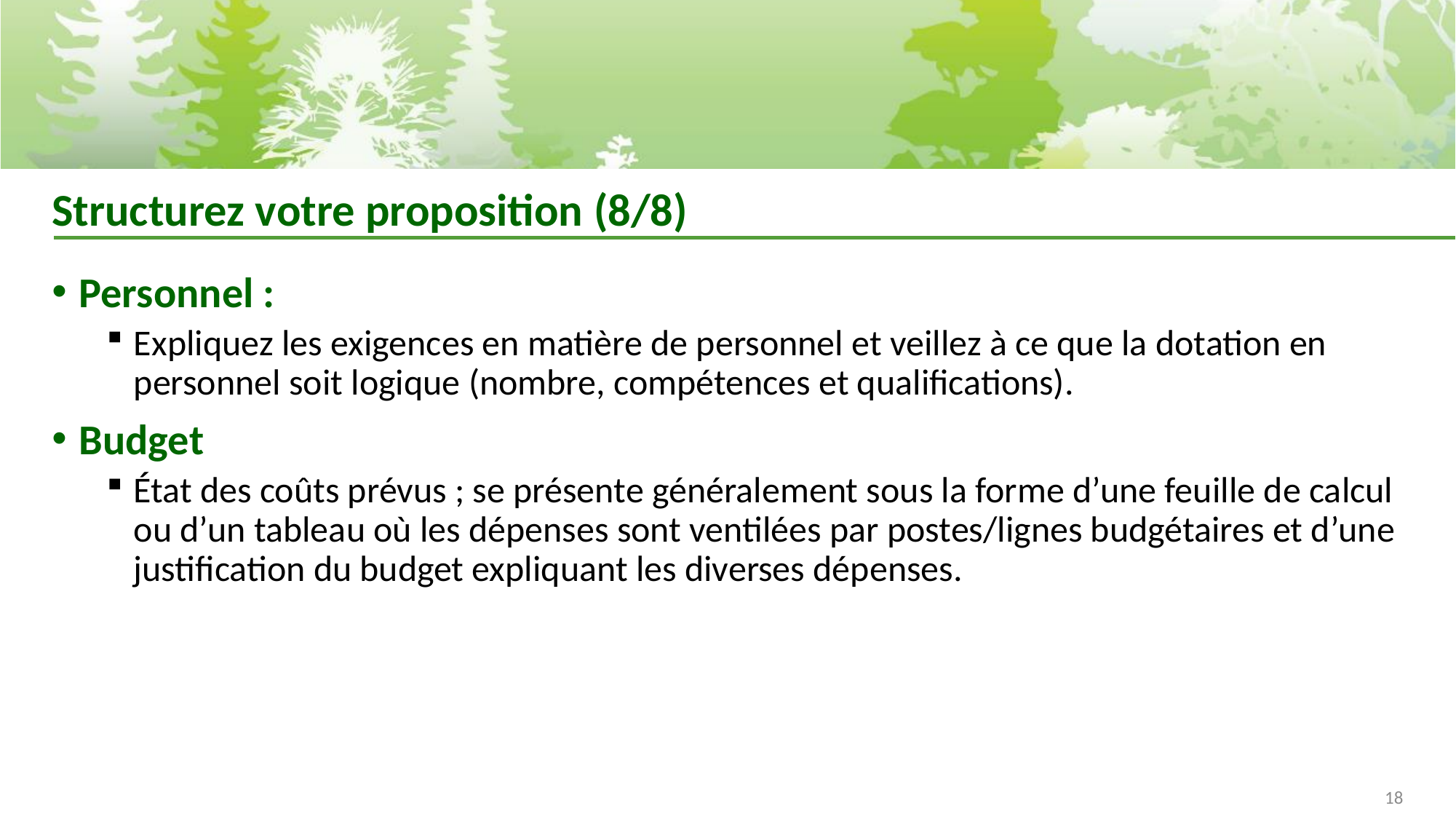

# Structurez votre proposition (8/8)
Personnel :
Expliquez les exigences en matière de personnel et veillez à ce que la dotation en personnel soit logique (nombre, compétences et qualifications).
Budget
État des coûts prévus ; se présente généralement sous la forme d’une feuille de calcul ou d’un tableau où les dépenses sont ventilées par postes/lignes budgétaires et d’une justification du budget expliquant les diverses dépenses.
18